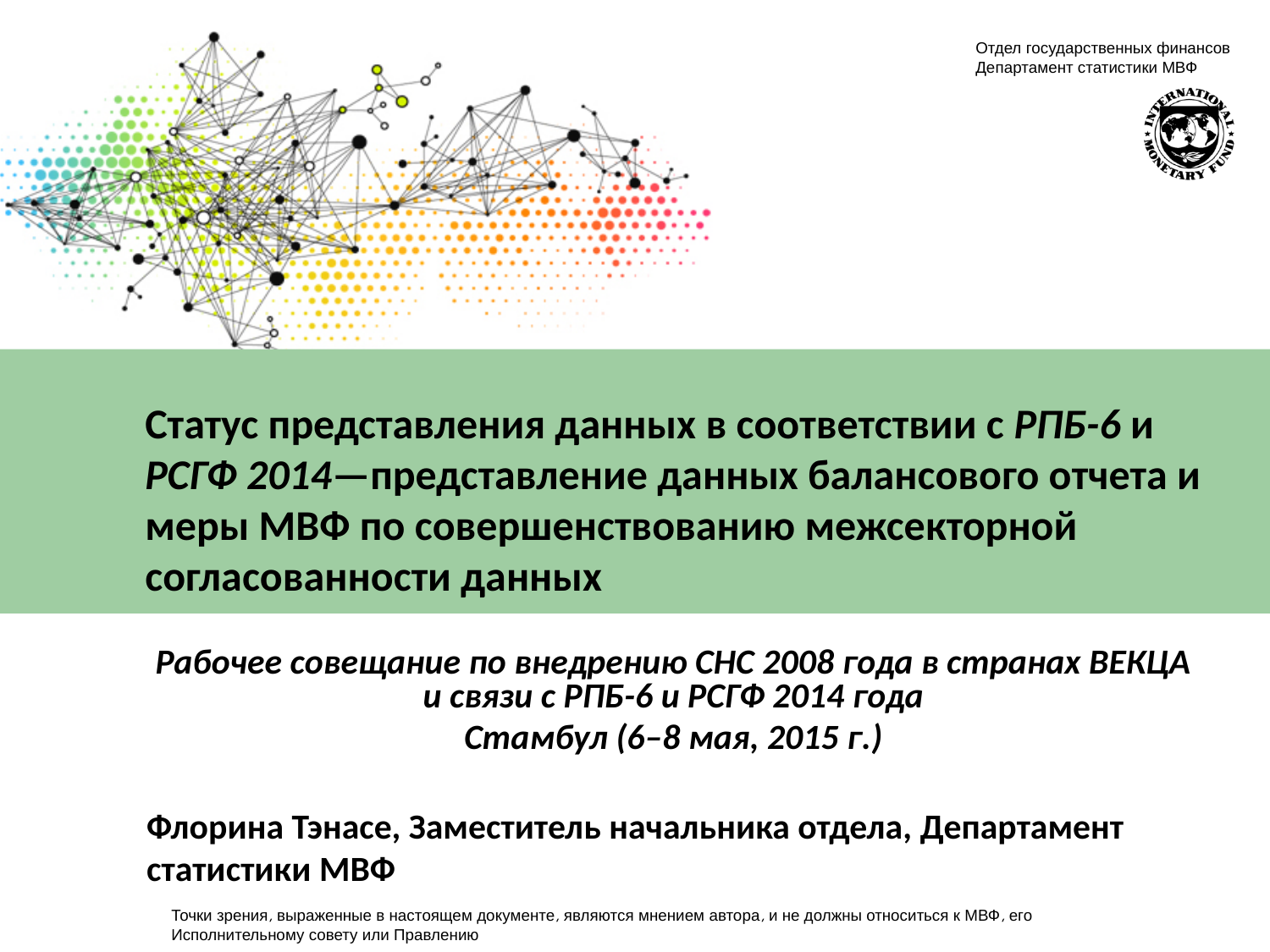

Отдел государственных финансов
Департамент статистики МВФ
# Статус представления данных в соответствии с РПБ-6 и РСГФ 2014—представление данных балансового отчета и меры МВФ по совершенствованию межсекторной согласованности данных
Рабочее совещание по внедрению CHC 2008 года в странах ВЕКЦА и связи с РПБ-6 и РСГФ 2014 года
Стамбул (6–8 мая, 2015 г.)

Флорина Тэнасе, Заместитель начальника отдела, Департамент статистики МВФ

Точки зрения, выраженные в настоящем документе, являются мнением автора, и не должны относиться к МВФ, его Исполнительному совету или Правлению